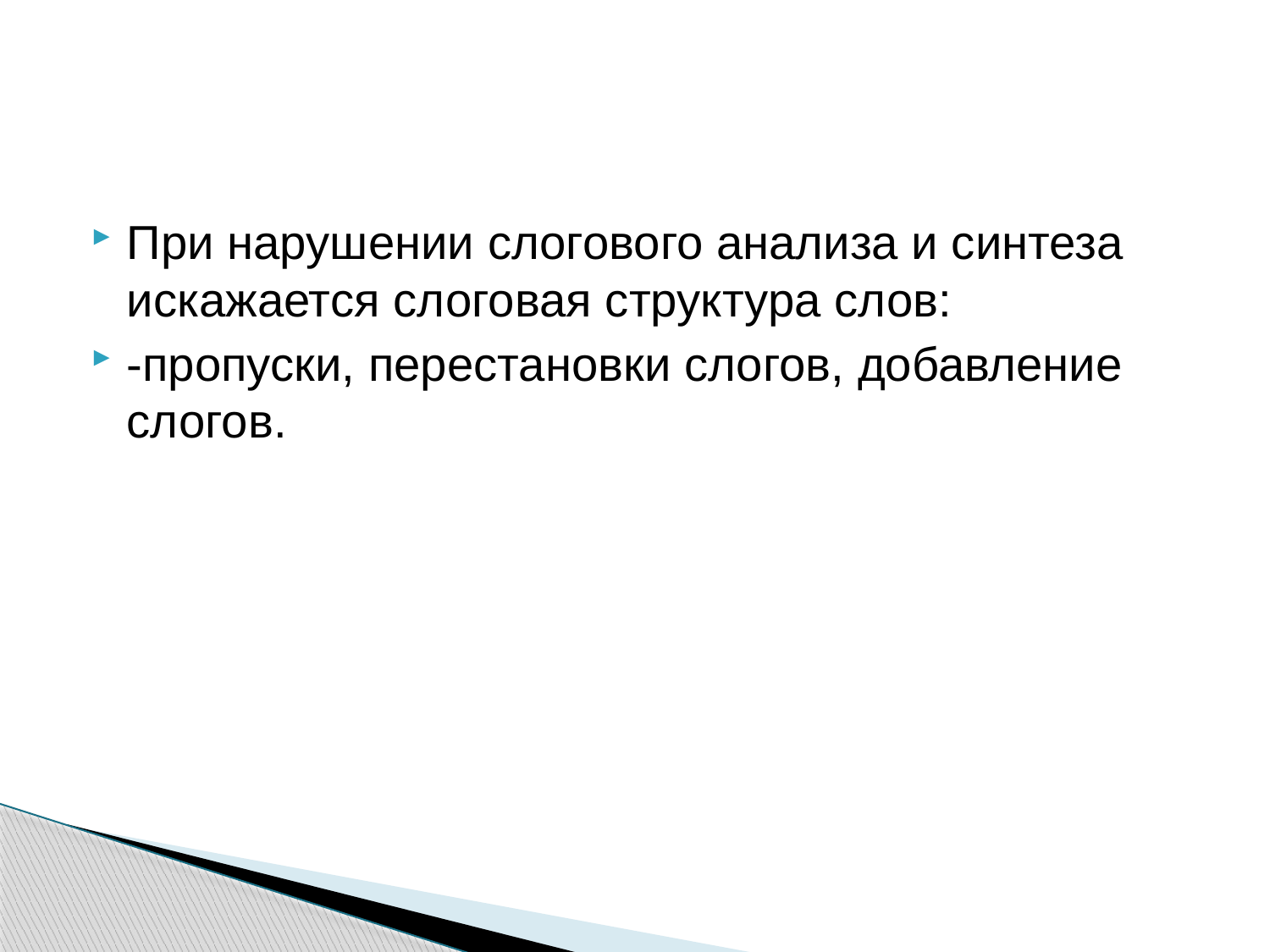

#
При нарушении слогового анализа и синтеза искажается слоговая структура слов:
-пропуски, перестановки слогов, добавление слогов.